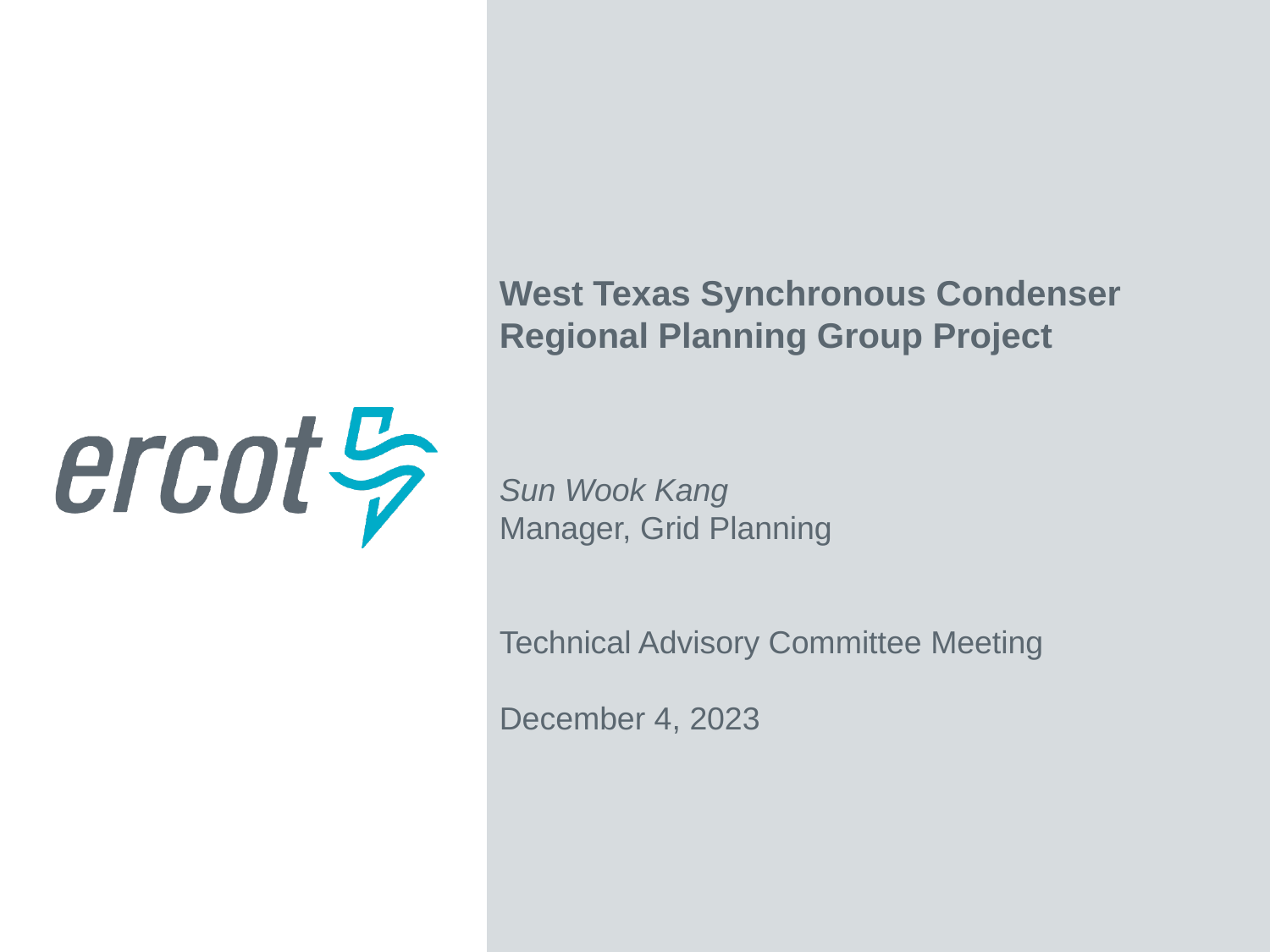

West Texas Synchronous Condenser  Regional Planning Group Project

Sun Wook Kang
Manager, Grid Planning

Technical Advisory Committee Meeting

December 4, 2023